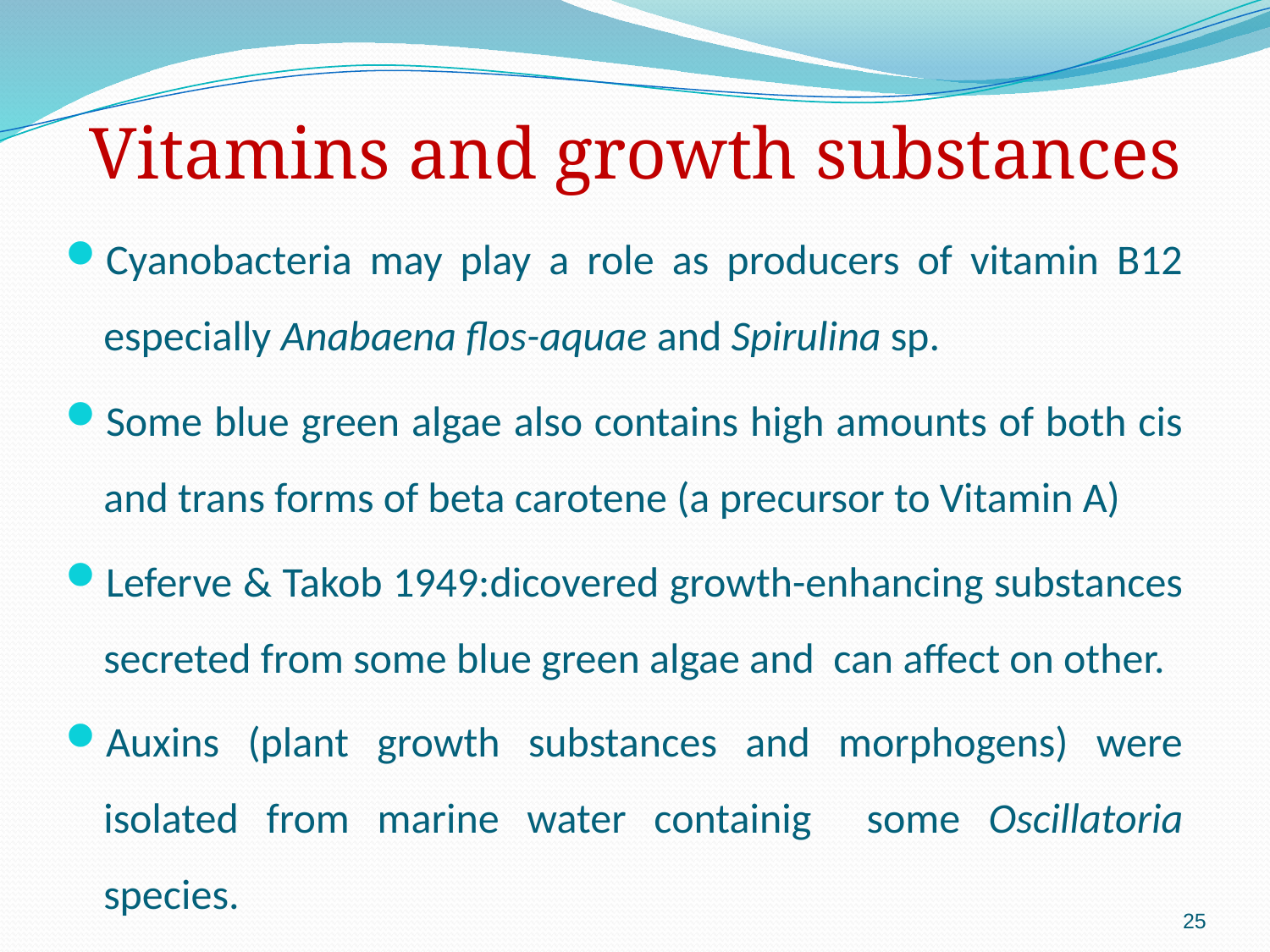

# Vitamins and growth substances
Cyanobacteria may play a role as producers of vitamin B12 especially Anabaena flos-aquae and Spirulina sp.
Some blue green algae also contains high amounts of both cis and trans forms of beta carotene (a precursor to Vitamin A)
Leferve & Takob 1949:dicovered growth-enhancing substances secreted from some blue green algae and  can affect on other.
Auxins (plant growth substances and morphogens) were isolated from marine water containig  some Oscillatoria species.
25